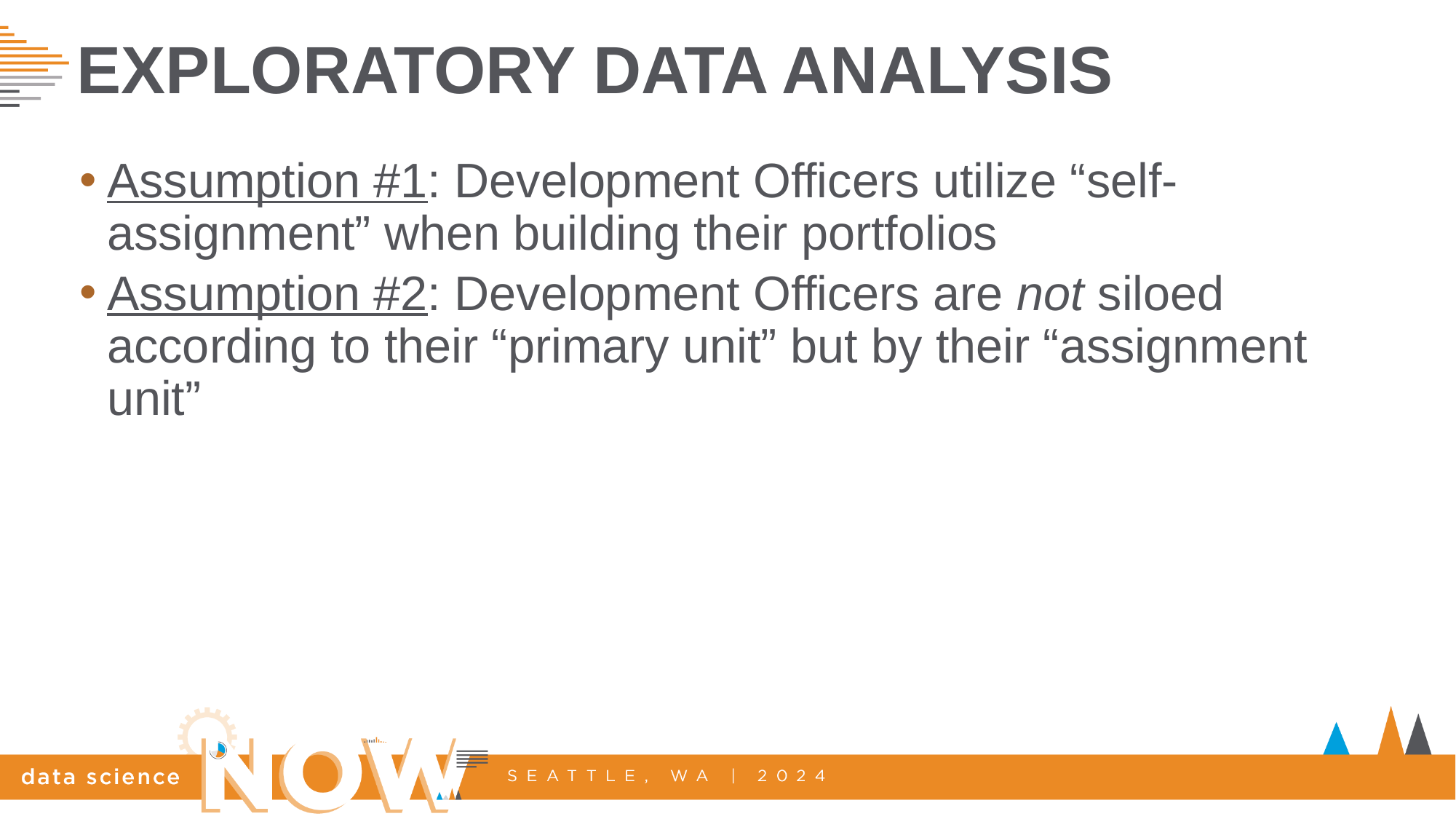

# Exploratory data analysis
Assumption #1: Development Officers utilize “self-assignment” when building their portfolios
Assumption #2: Development Officers are not siloed according to their “primary unit” but by their “assignment unit”